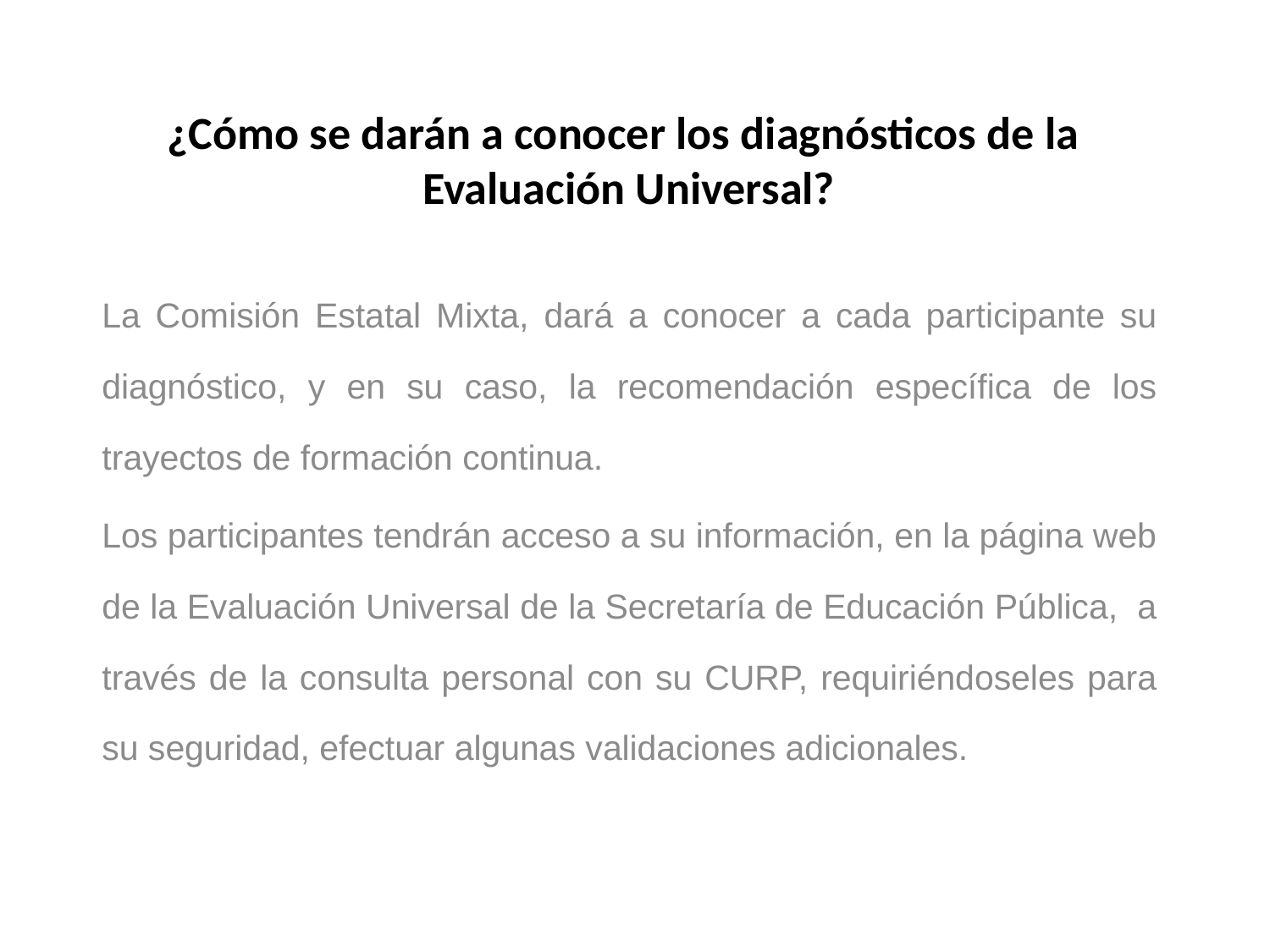

# ¿Cómo se darán a conocer los diagnósticos de la  Evaluación Universal?
La Comisión Estatal Mixta, dará a conocer a cada participante su diagnóstico, y en su caso, la recomendación específica de los trayectos de formación continua.
Los participantes tendrán acceso a su información, en la página web de la Evaluación Universal de la Secretaría de Educación Pública,  a través de la consulta personal con su CURP, requiriéndoseles para su seguridad, efectuar algunas validaciones adicionales.